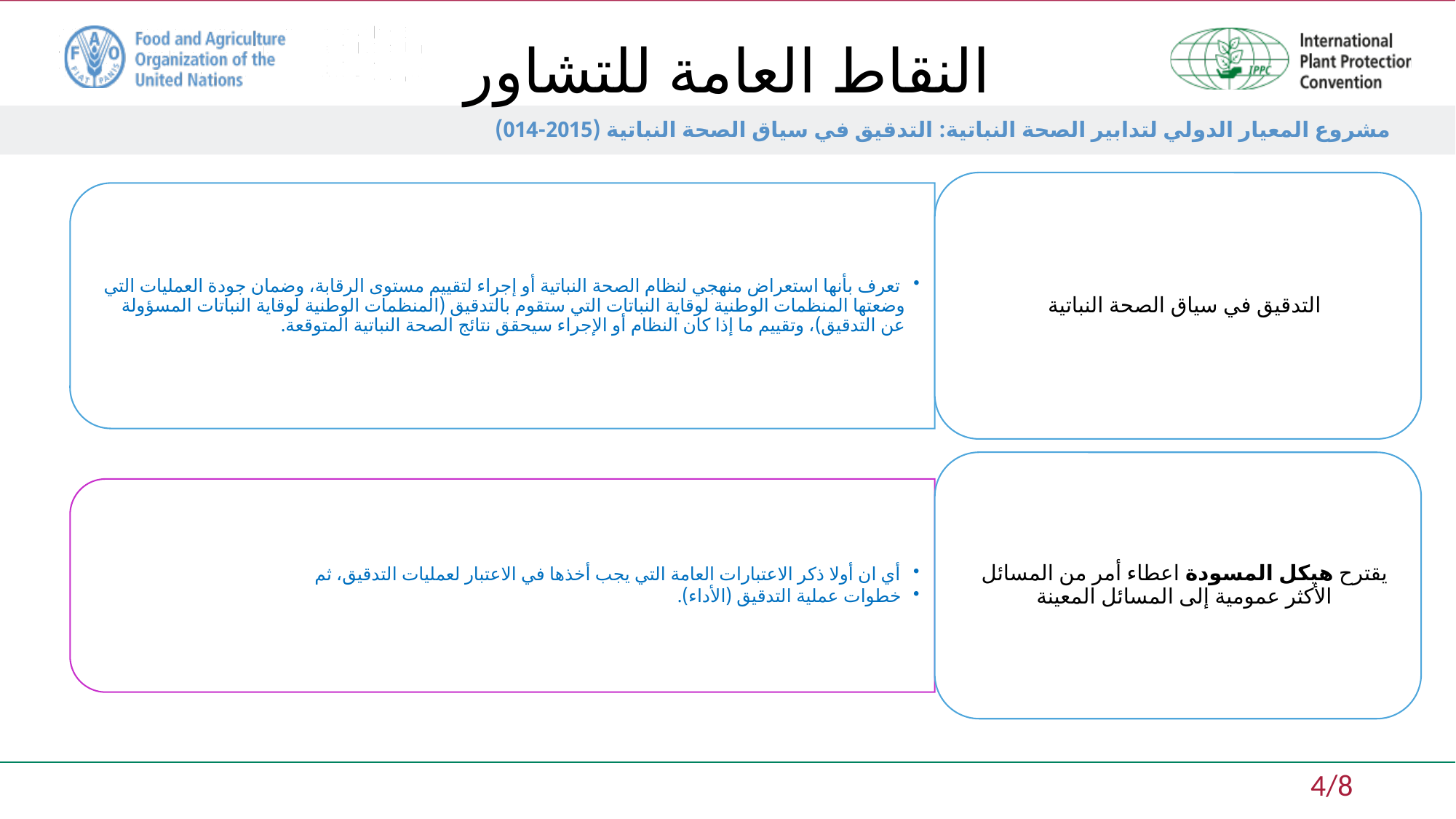

النقاط العامة للتشاور
 تعرف بأنها استعراض منهجي لنظام الصحة النباتية أو إجراء لتقييم مستوى الرقابة، وضمان جودة العمليات التي وضعتها المنظمات الوطنية لوقاية النباتات التي ستقوم بالتدقيق (المنظمات الوطنية لوقاية النباتات المسؤولة عن التدقيق)، وتقييم ما إذا كان النظام أو الإجراء سيحقق نتائج الصحة النباتية المتوقعة.
التدقيق في سياق الصحة النباتية
 أي ان أولا ذكر الاعتبارات العامة التي يجب أخذها في الاعتبار لعمليات التدقيق، ثم
 خطوات عملية التدقيق (الأداء).
يقترح هيكل المسودة اعطاء أمر من المسائل الأكثر عمومية إلى المسائل المعينة